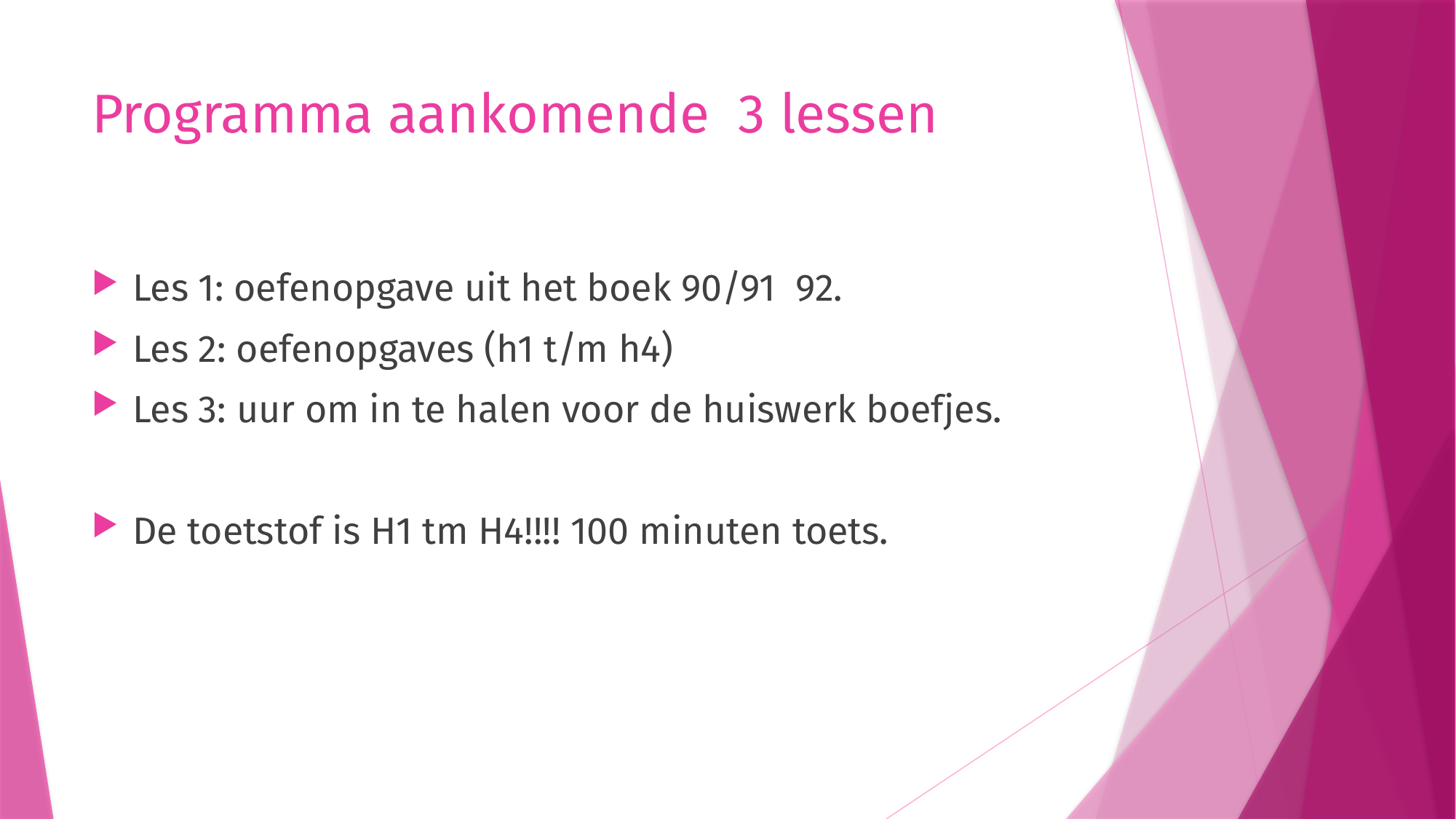

# Programma aankomende  3 lessen
Les 1: oefenopgave uit het boek 90/91  92.
Les 2: oefenopgaves (h1 t/m h4)
Les 3: uur om in te halen voor de huiswerk boefjes.

De toetstof is H1 tm H4!!!! 100 minuten toets.